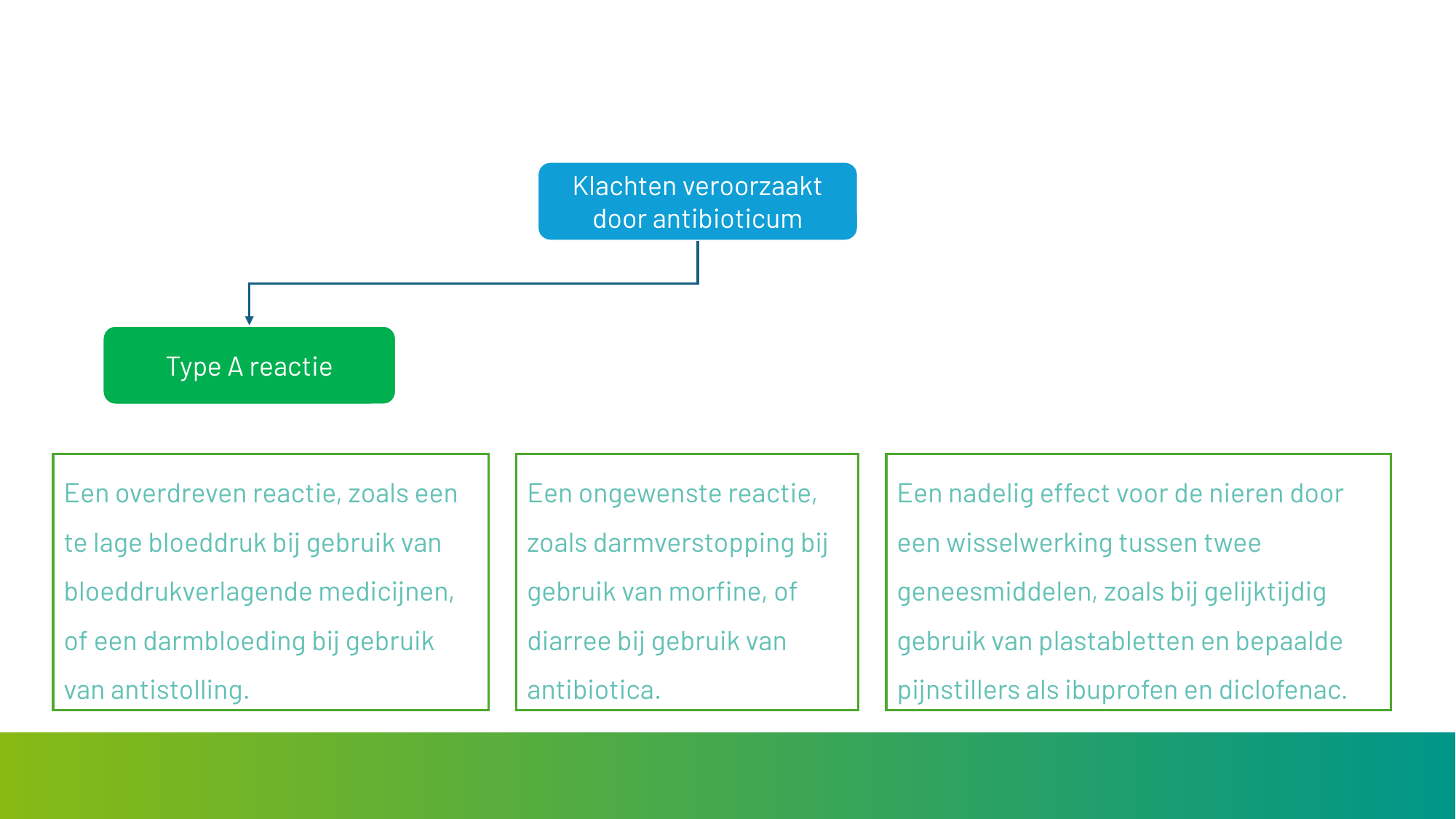

Klachten veroorzaakt door antibioticum
Type A reactie
Een overdreven reactie, zoals een te lage bloeddruk bij gebruik van bloeddrukverlagende medicijnen, of een darmbloeding bij gebruik van antistolling.
Een ongewenste reactie, zoals darmverstopping bij gebruik van morfine, of diarree bij gebruik van antibiotica.
Een nadelig effect voor de nieren door een wisselwerking tussen twee geneesmiddelen, zoals bij gelijktijdig gebruik van plastabletten en bepaalde pijnstillers als ibuprofen en diclofenac.

www.abrnetwerkez.nl